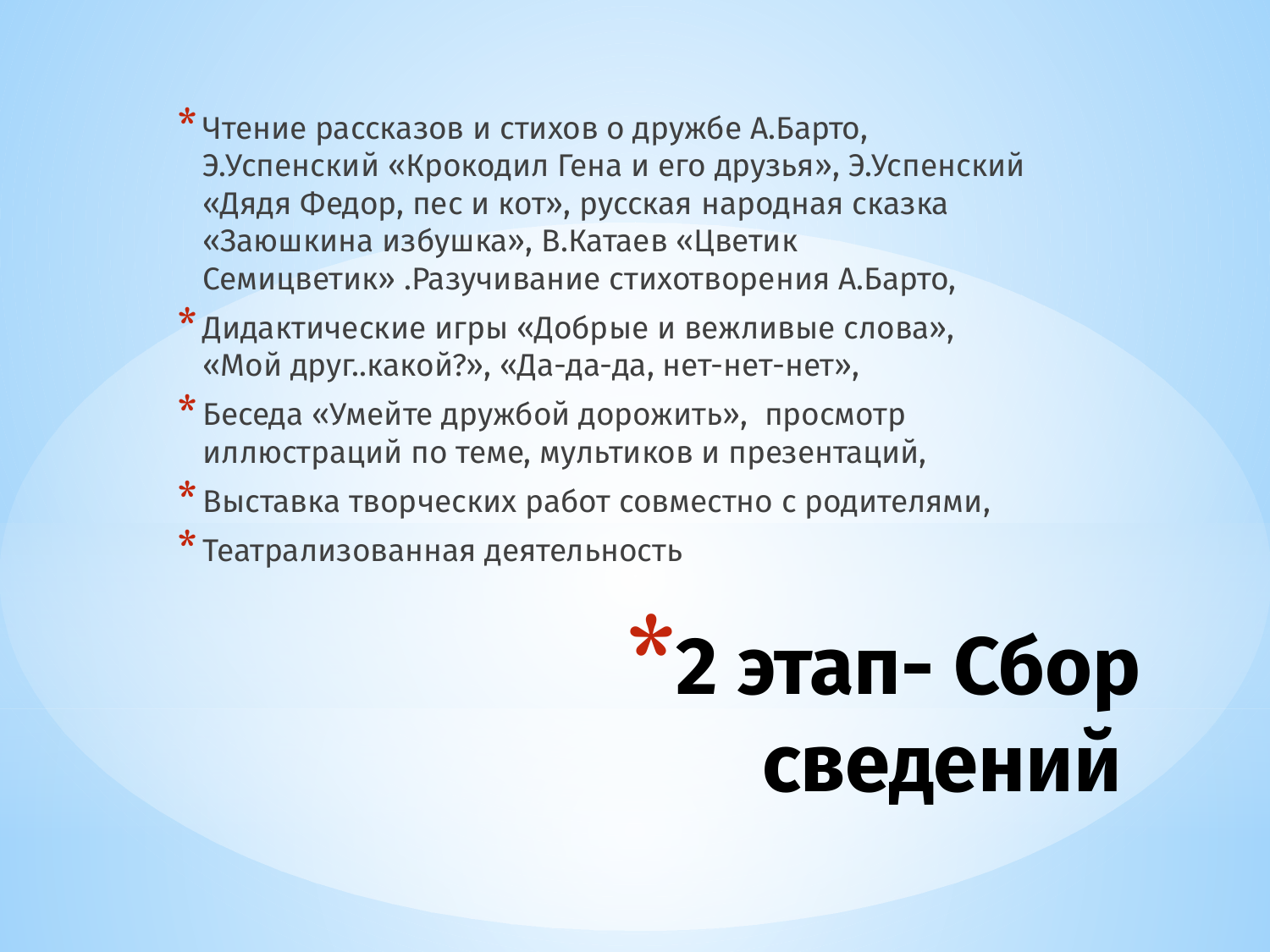

Чтение рассказов и стихов о дружбе А.Барто,  Э.Успенский «Крокодил Гена и его друзья», Э.Успенский «Дядя Федор, пес и кот», русская народная сказка «Заюшкина избушка», В.Катаев «Цветик Семицветик» .Разучивание стихотворения А.Барто,
Дидактические игры «Добрые и вежливые слова», «Мой друг..какой?», «Да-да-да, нет-нет-нет»,
Беседа «Умейте дружбой дорожить»,  просмотр иллюстраций по теме, мультиков и презентаций,
Выставка творческих работ совместно с родителями,
Театрализованная деятельность

# 2 этап- Сбор сведений